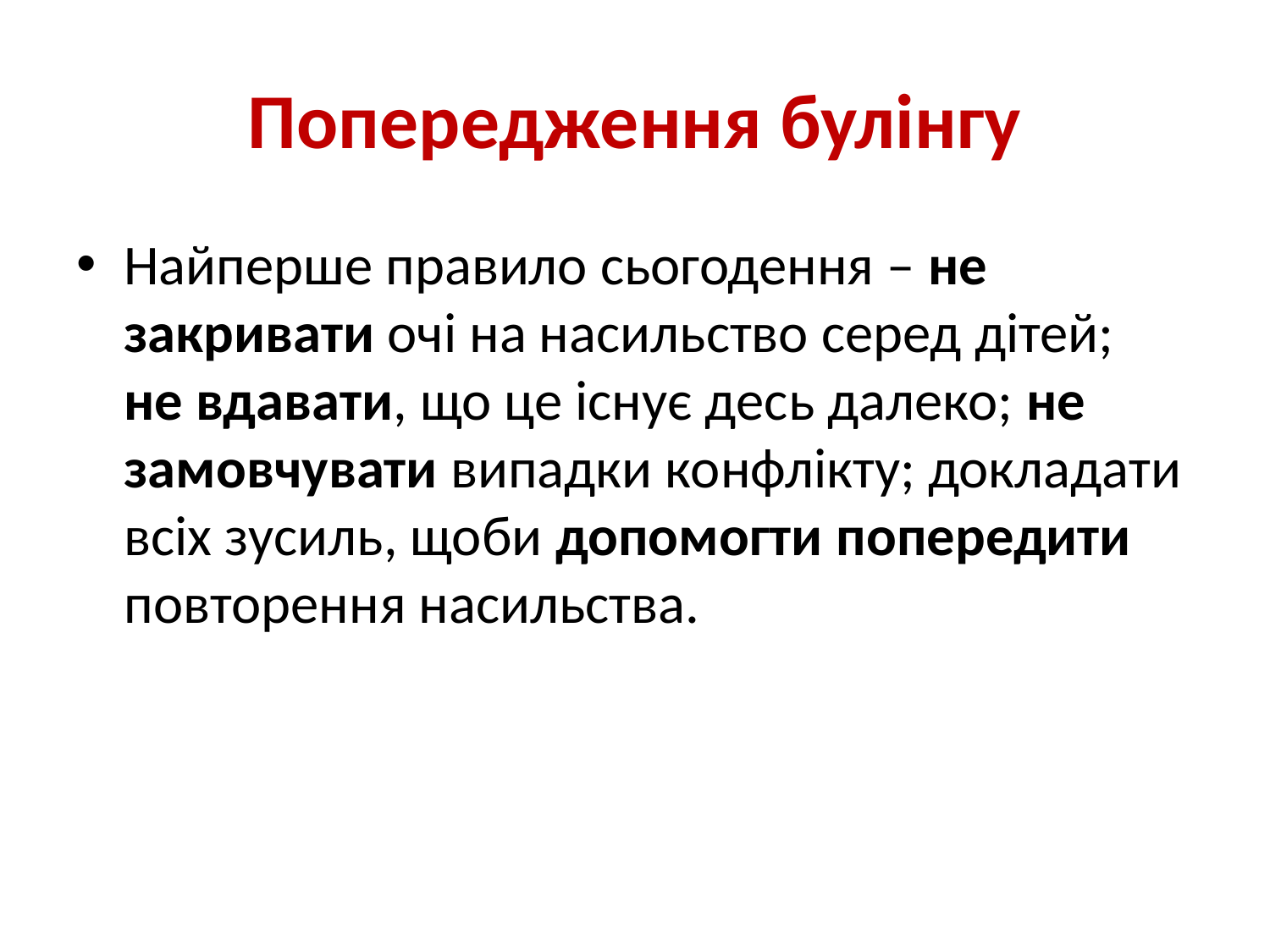

# Попередження булінгу
Найперше правило сьогодення – не закривати очі на насильство серед дітей;    не вдавати, що це існує десь далеко; не замовчувати випадки конфлікту; докладати всіх зусиль, щоби допомогти попередити повторення насильства.